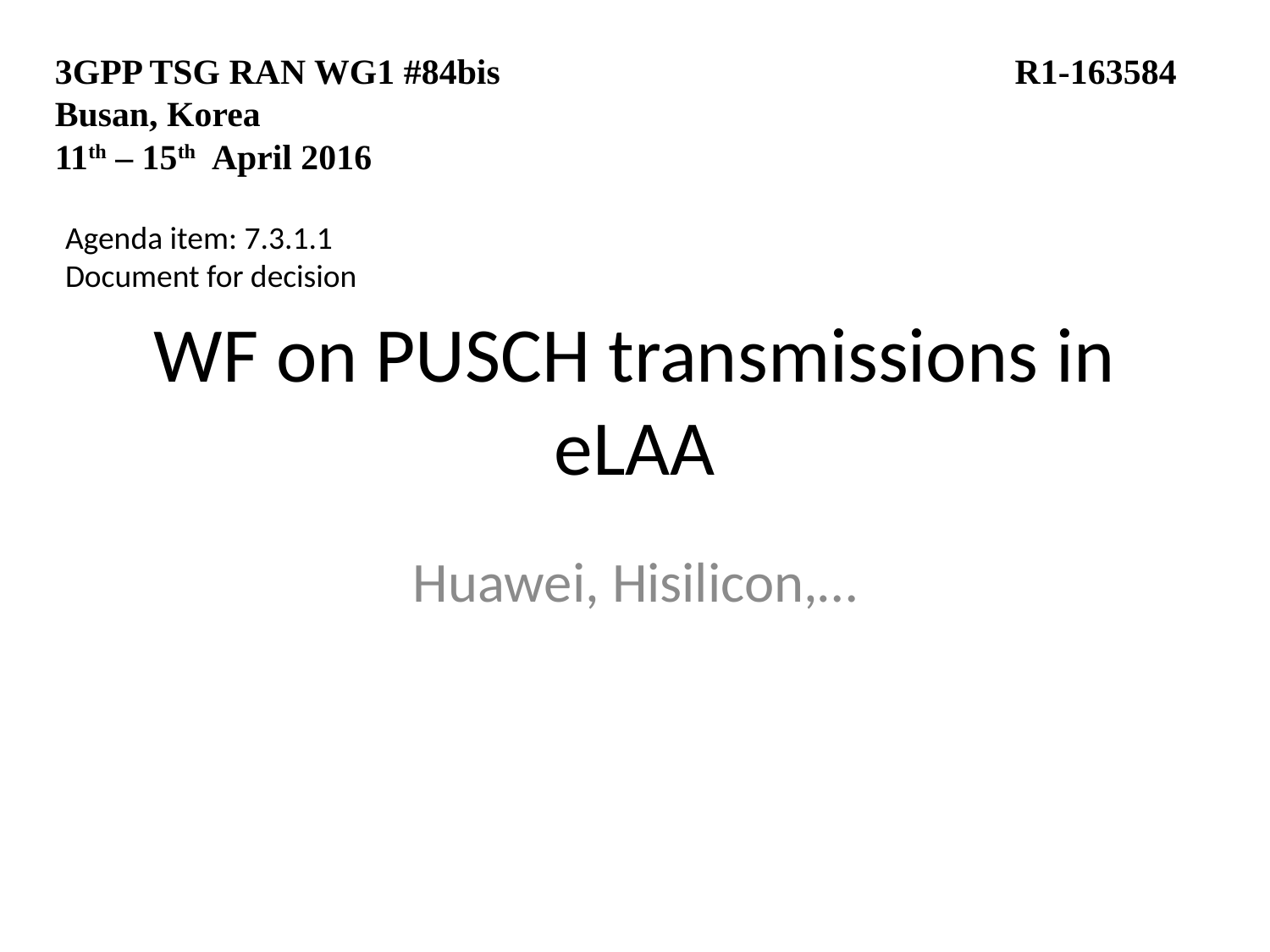

3GPP TSG RAN WG1 #84bis				        R1-163584
Busan, Korea
11th – 15th  April 2016
Agenda item: 7.3.1.1
Document for decision
# WF on PUSCH transmissions in eLAA
Huawei, Hisilicon,…